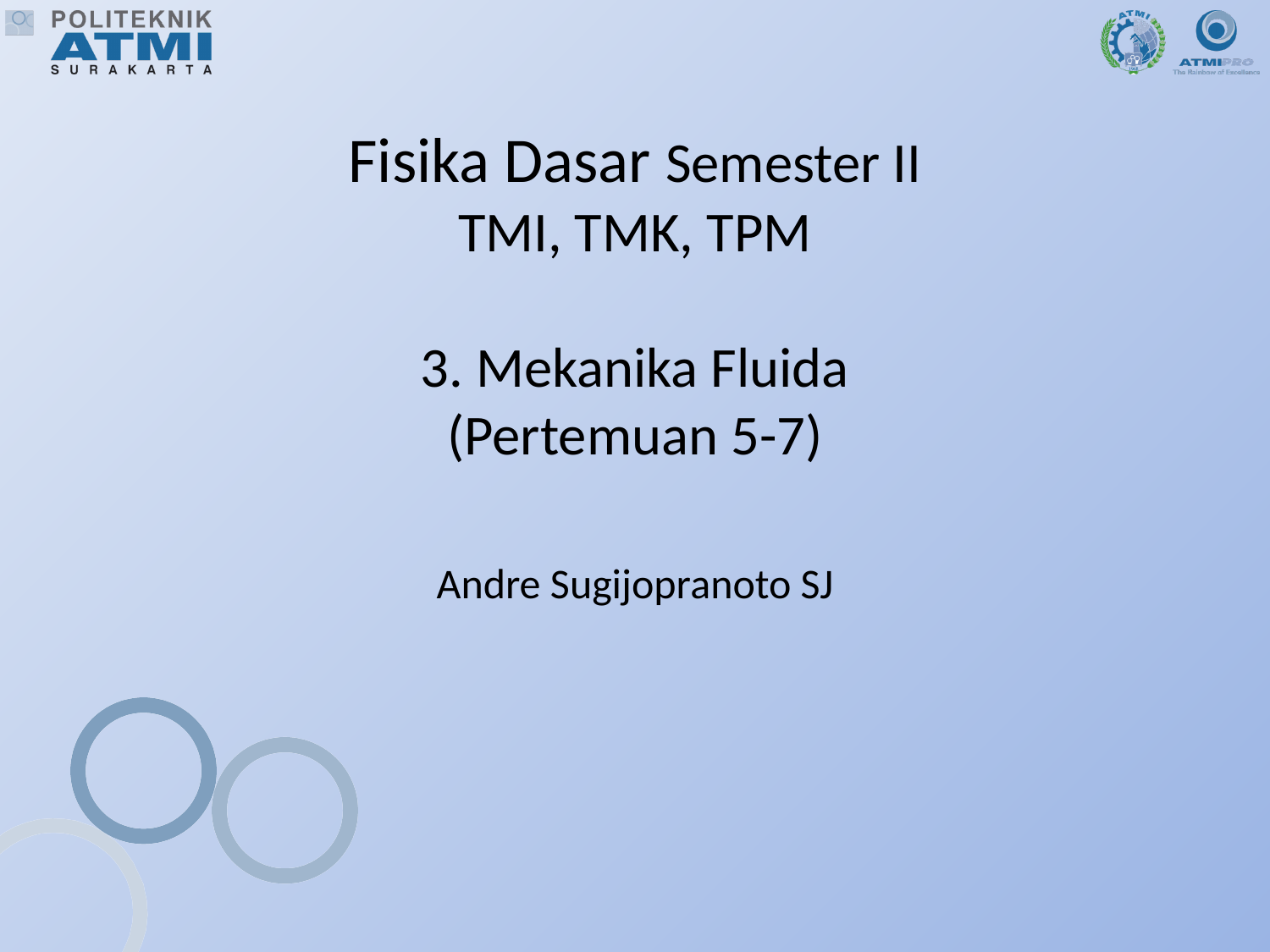

# Fisika Dasar Semester II TMI, TMK, TPM 3. Mekanika Fluida (Pertemuan 5-7)
Andre Sugijopranoto SJ